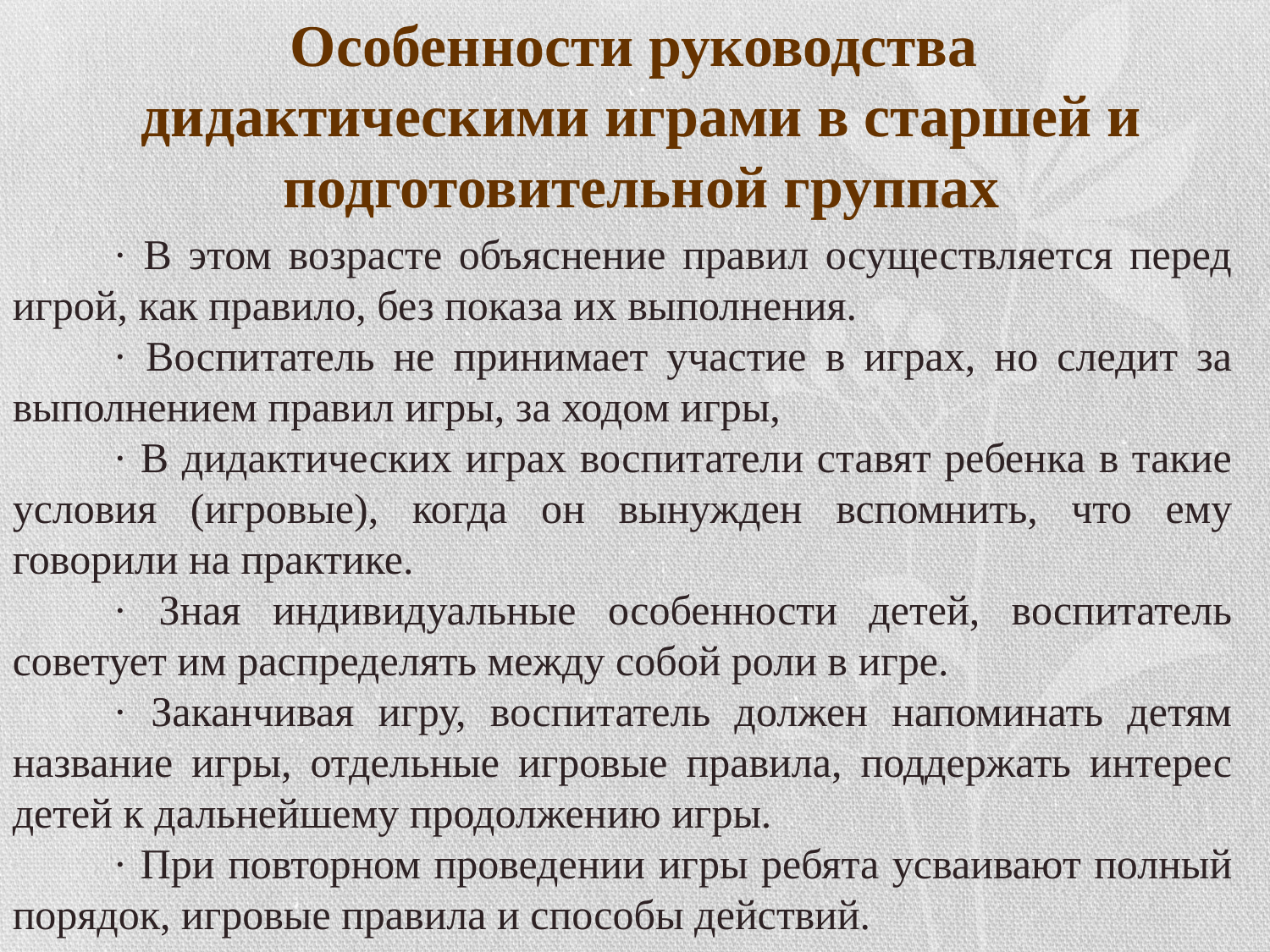

# Особенности руководства дидактическими играми в старшей и подготовительной группах
· В этом возрасте объяснение правил осуществляется перед игрой, как правило, без показа их выполнения.
· Воспитатель не принимает участие в играх, но следит за выполнением правил игры, за ходом игры,
· В дидактических играх воспитатели ставят ребенка в такие условия (игровые), когда он вынужден вспомнить, что ему говорили на практике.
· Зная индивидуальные особенности детей, воспитатель советует им распределять между собой роли в игре.
· Заканчивая игру, воспитатель должен напоминать детям название игры, отдельные игровые правила, поддержать интерес детей к дальнейшему продолжению игры.
· При повторном проведении игры ребята усваивают полный порядок, игровые правила и способы действий.